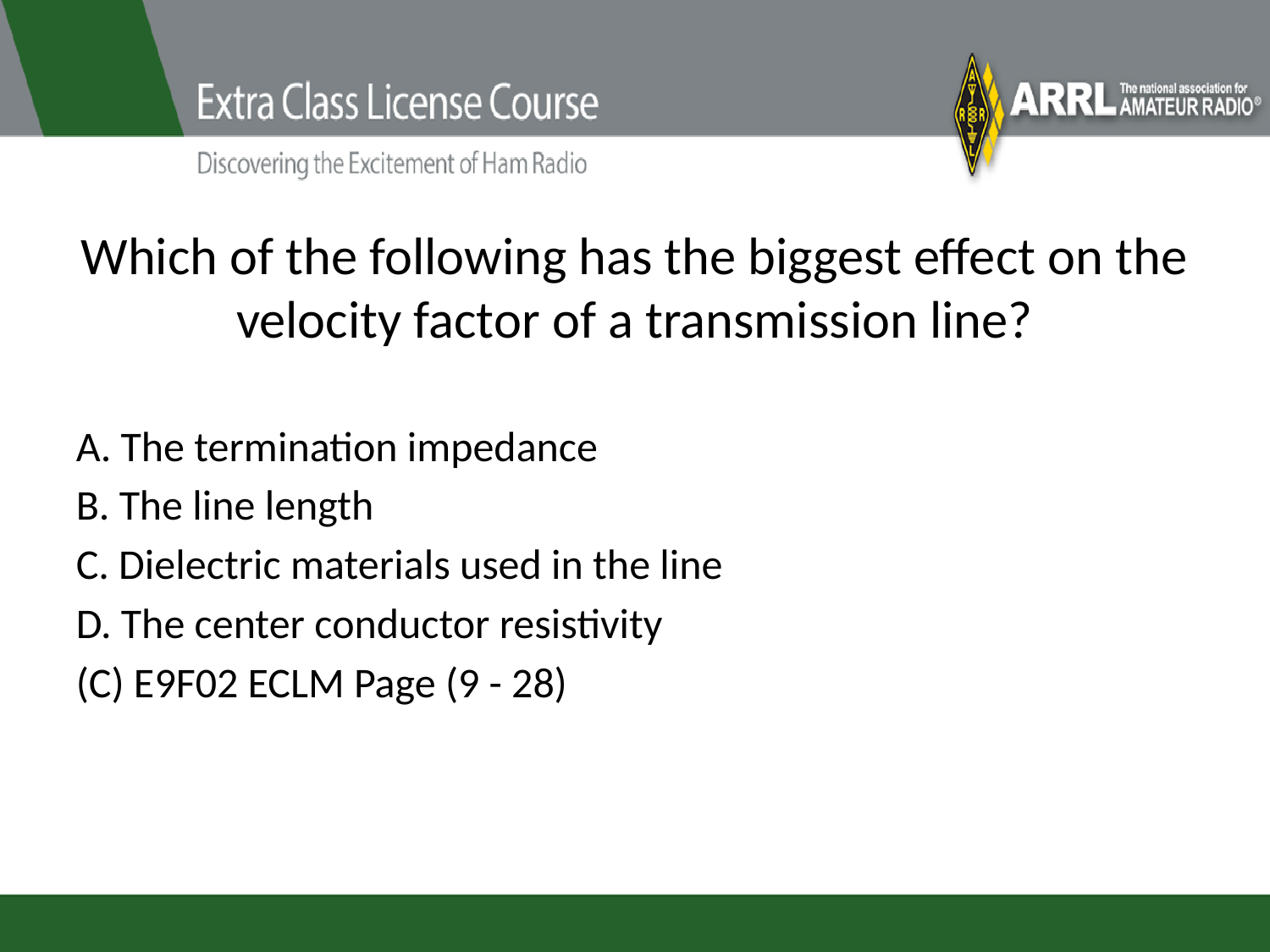

# Which of the following has the biggest effect on the velocity factor of a transmission line?
A. The termination impedance
B. The line length
C. Dielectric materials used in the line
D. The center conductor resistivity
(C) E9F02 ECLM Page (9 - 28)